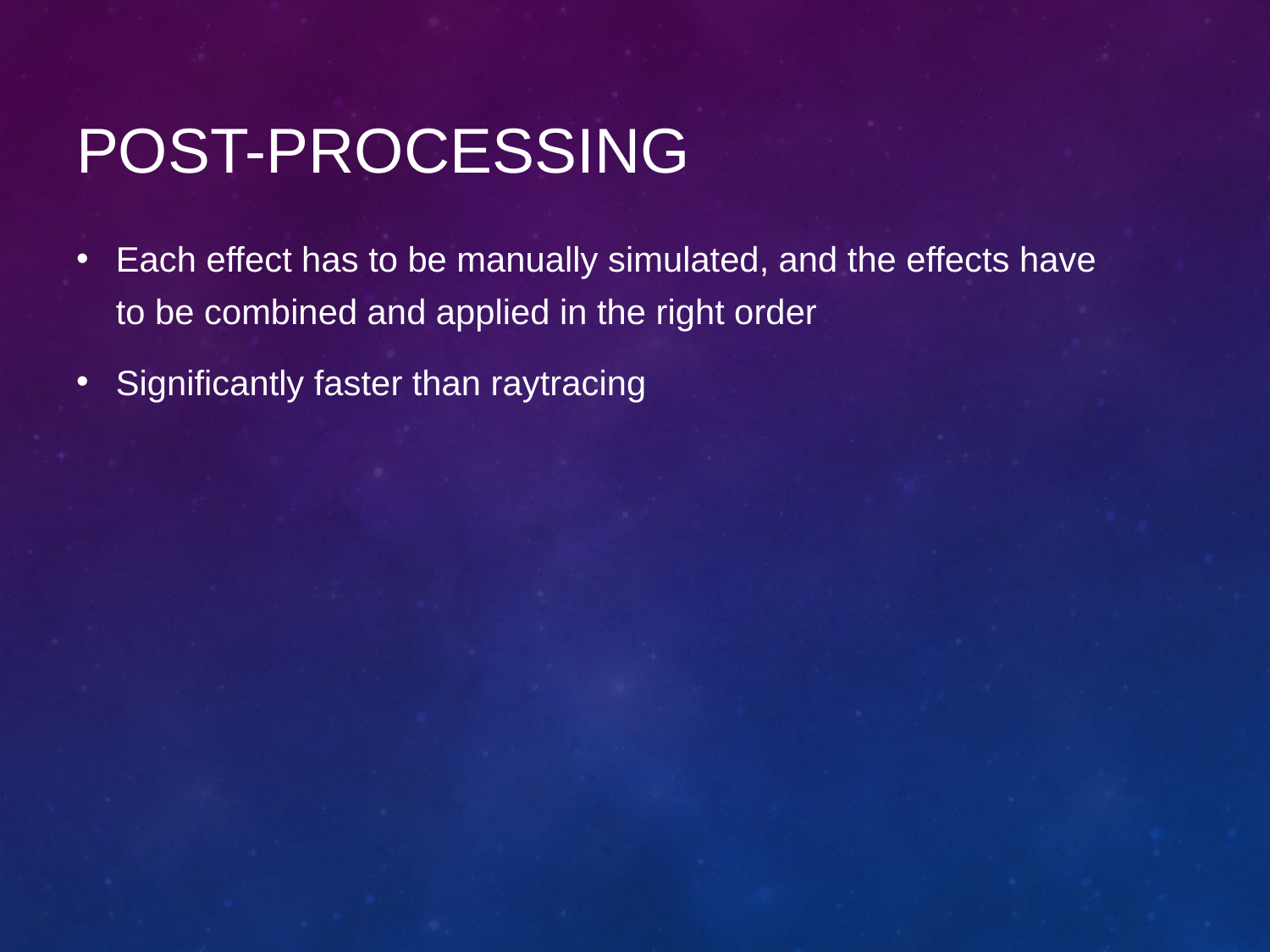

# Post-processing
Each effect has to be manually simulated, and the effects have to be combined and applied in the right order
Significantly faster than raytracing